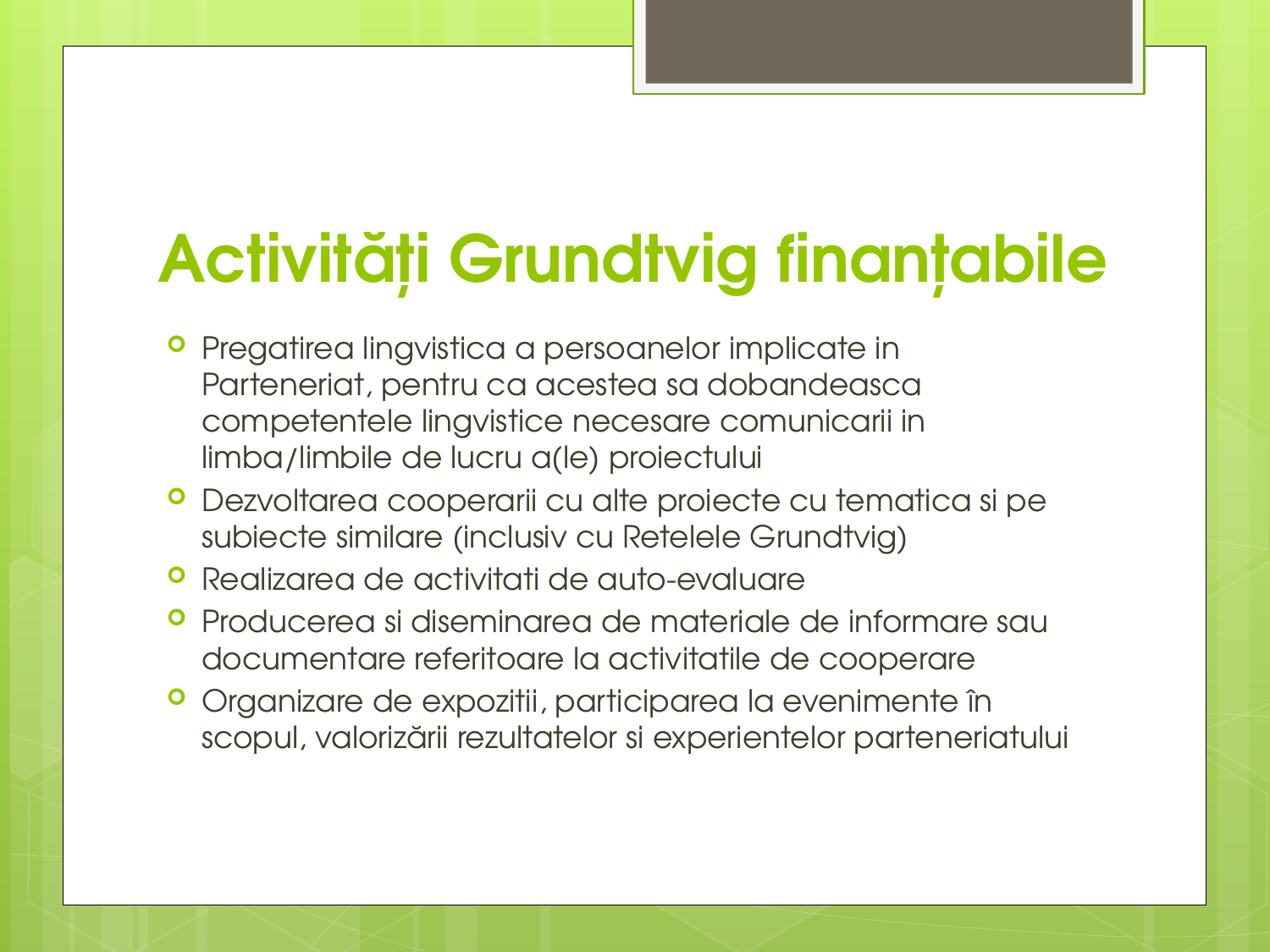

# Activități Grundtvig finanțabile
Pregatirea lingvistica a persoanelor implicate in Parteneriat, pentru ca acestea sa dobandeasca competentele lingvistice necesare comunicarii in limba/limbile de lucru a(le) proiectului
Dezvoltarea cooperarii cu alte proiecte cu tematica si pe subiecte similare (inclusiv cu Retelele Grundtvig)
Realizarea de activitati de auto-evaluare
Producerea si diseminarea de materiale de informare sau documentare referitoare la activitatile de cooperare
Organizare de expozitii, participarea la evenimente în scopul, valorizării rezultatelor si experientelor parteneriatului